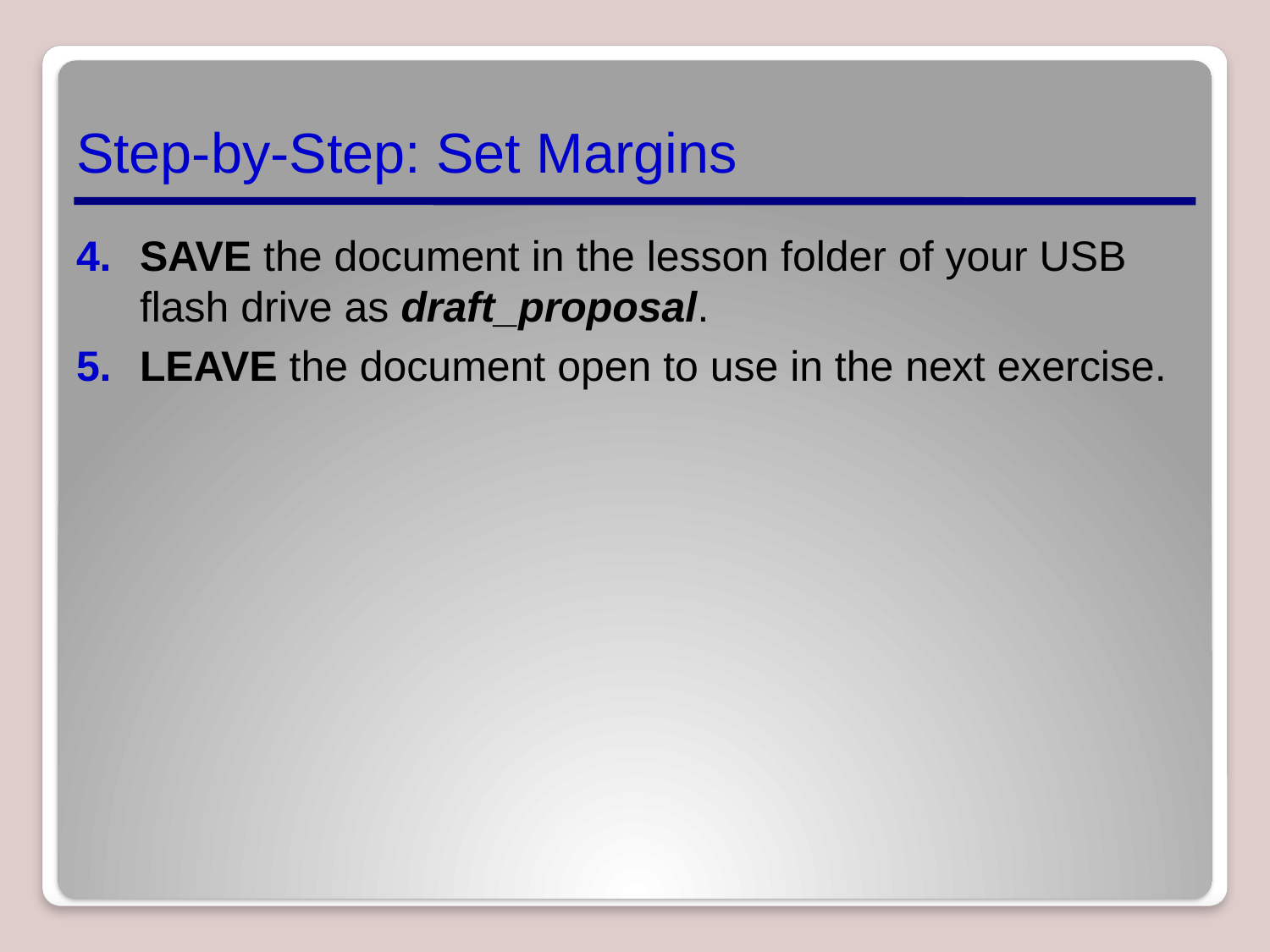

# Step-by-Step: Set Margins
SAVE the document in the lesson folder of your USB flash drive as draft_proposal.
LEAVE the document open to use in the next exercise.